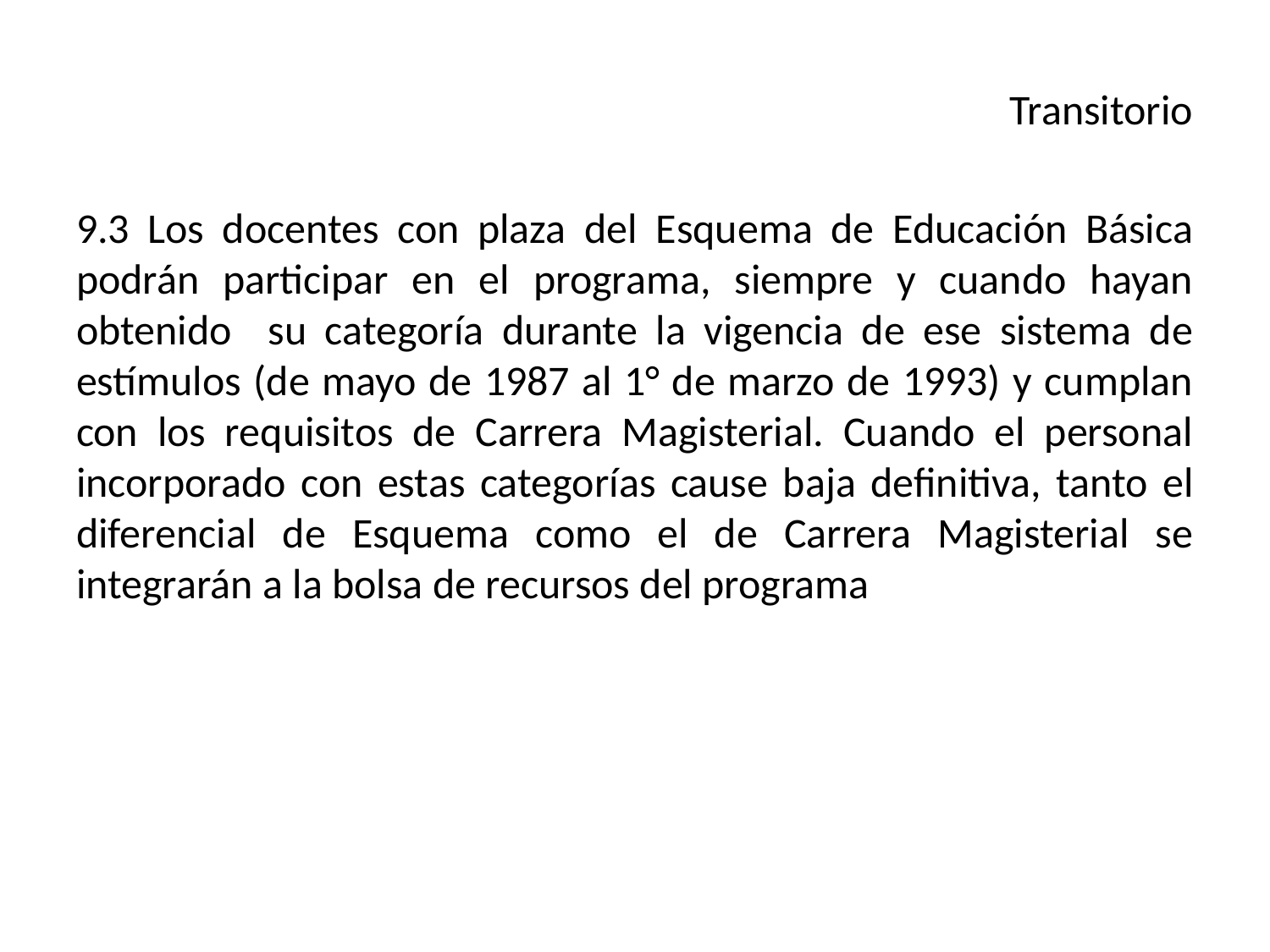

Transitorio

9.3 Los docentes con plaza del Esquema de Educación Básica podrán participar en el programa, siempre y cuando hayan obtenido  su categoría durante la vigencia de ese sistema de estímulos (de mayo de 1987 al 1° de marzo de 1993) y cumplan con los requisitos de Carrera Magisterial. Cuando el personal incorporado con estas categorías cause baja definitiva, tanto el diferencial de Esquema como el de Carrera Magisterial se integrarán a la bolsa de recursos del programa